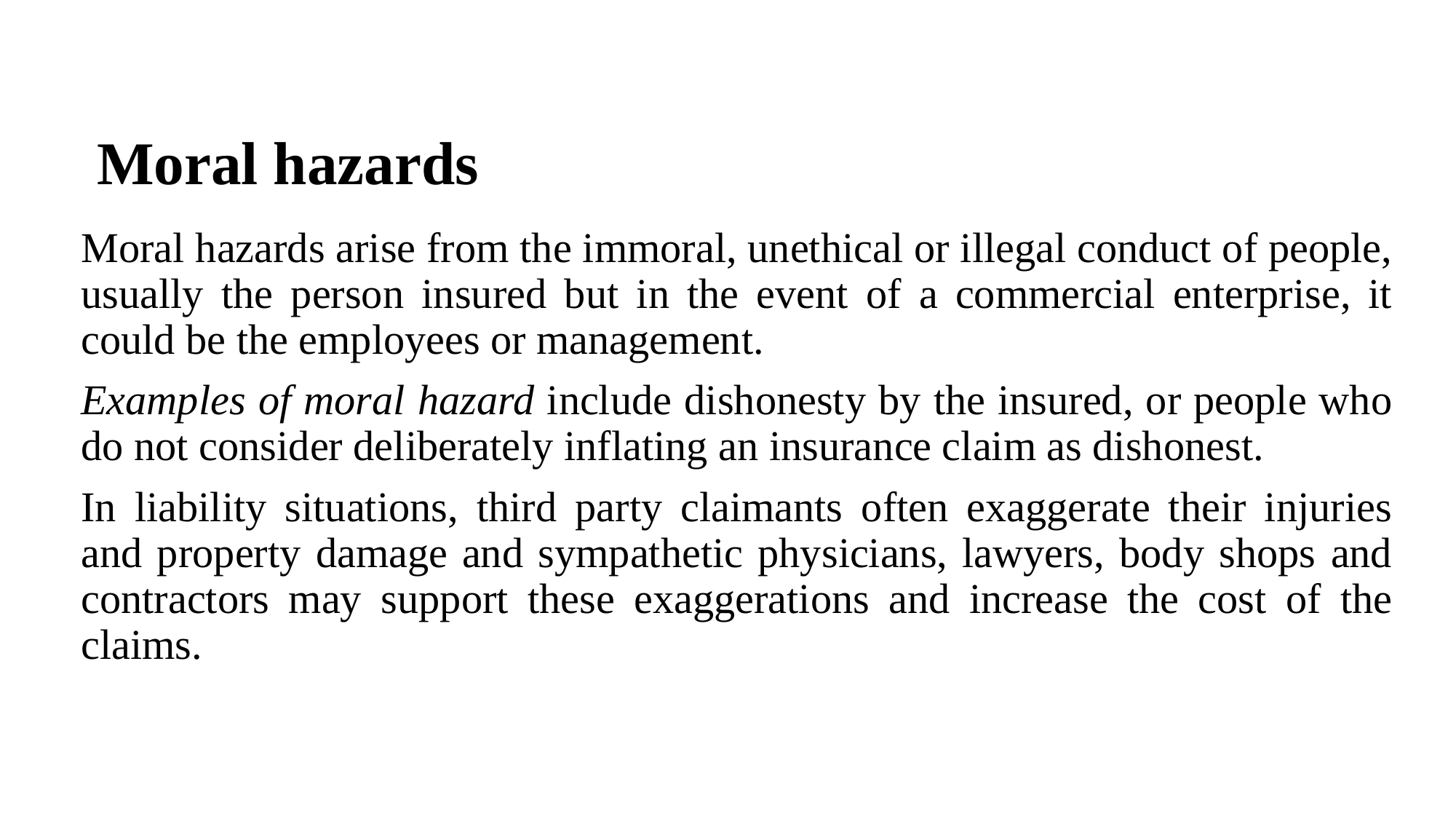

# Moral hazards
Moral hazards arise from the immoral, unethical or illegal conduct of people, usually the person insured but in the event of a commercial enterprise, it could be the employees or management.
Examples of moral hazard include dishonesty by the insured, or people who do not consider deliberately inflating an insurance claim as dishonest.
In liability situations, third party claimants often exaggerate their injuries and property damage and sympathetic physicians, lawyers, body shops and contractors may support these exaggerations and increase the cost of the claims.